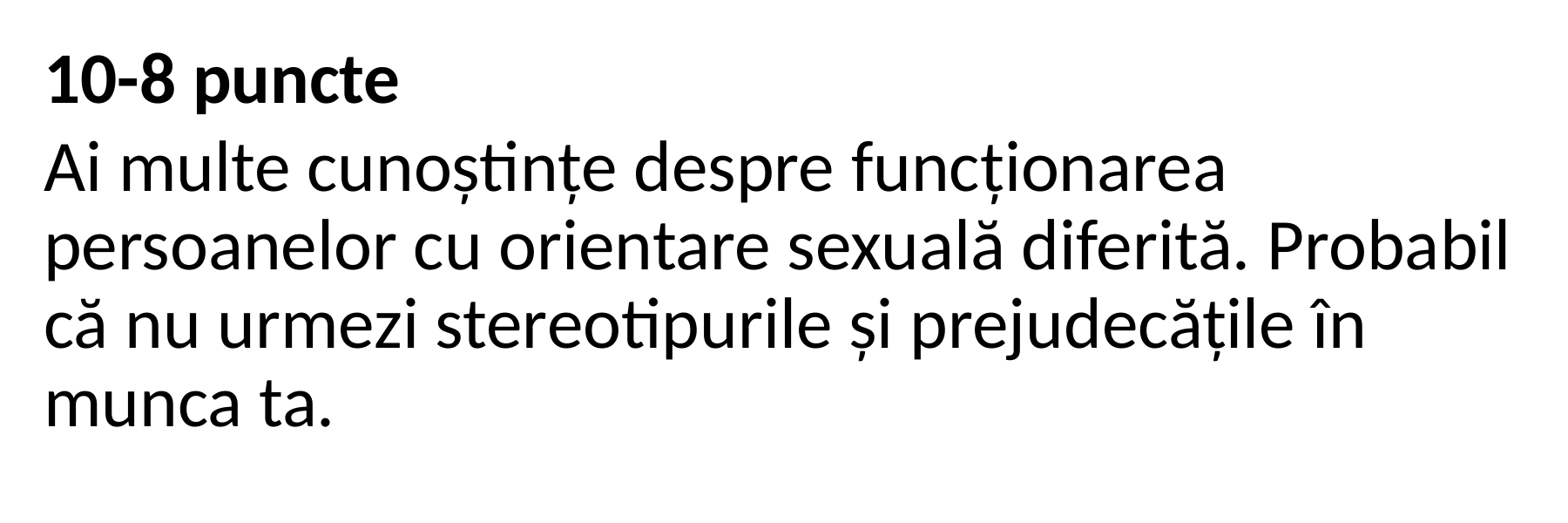

10-8 puncte
Ai multe cunoștințe despre funcționarea persoanelor cu orientare sexuală diferită. Probabil că nu urmezi stereotipurile și prejudecățile în munca ta.